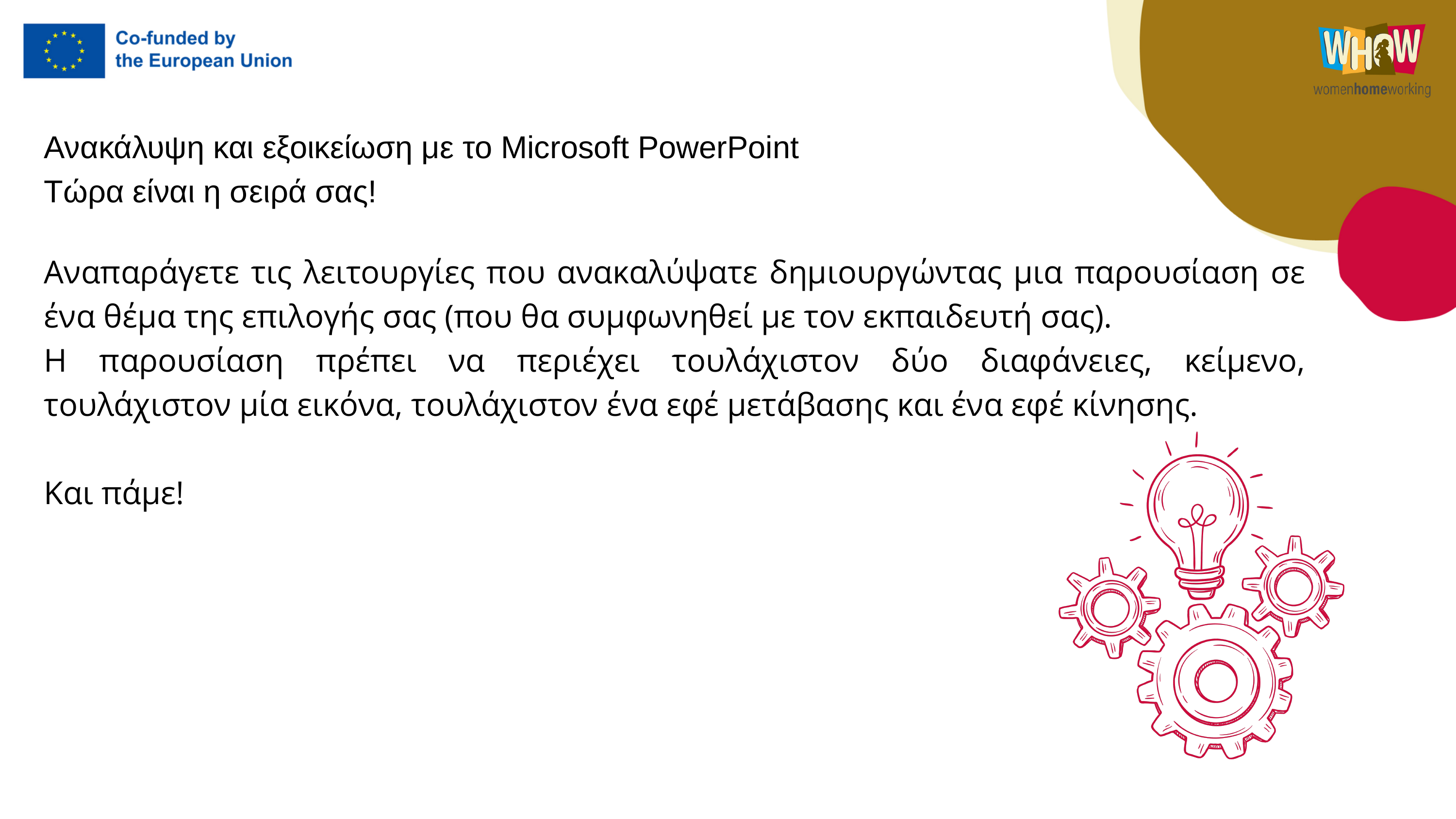

Ανακάλυψη και εξοικείωση με το Microsoft PowerPoint
Τώρα είναι η σειρά σας!
Αναπαράγετε τις λειτουργίες που ανακαλύψατε δημιουργώντας μια παρουσίαση σε ένα θέμα της επιλογής σας (που θα συμφωνηθεί με τον εκπαιδευτή σας).
Η παρουσίαση πρέπει να περιέχει τουλάχιστον δύο διαφάνειες, κείμενο, τουλάχιστον μία εικόνα, τουλάχιστον ένα εφέ μετάβασης και ένα εφέ κίνησης.

Και πάμε!